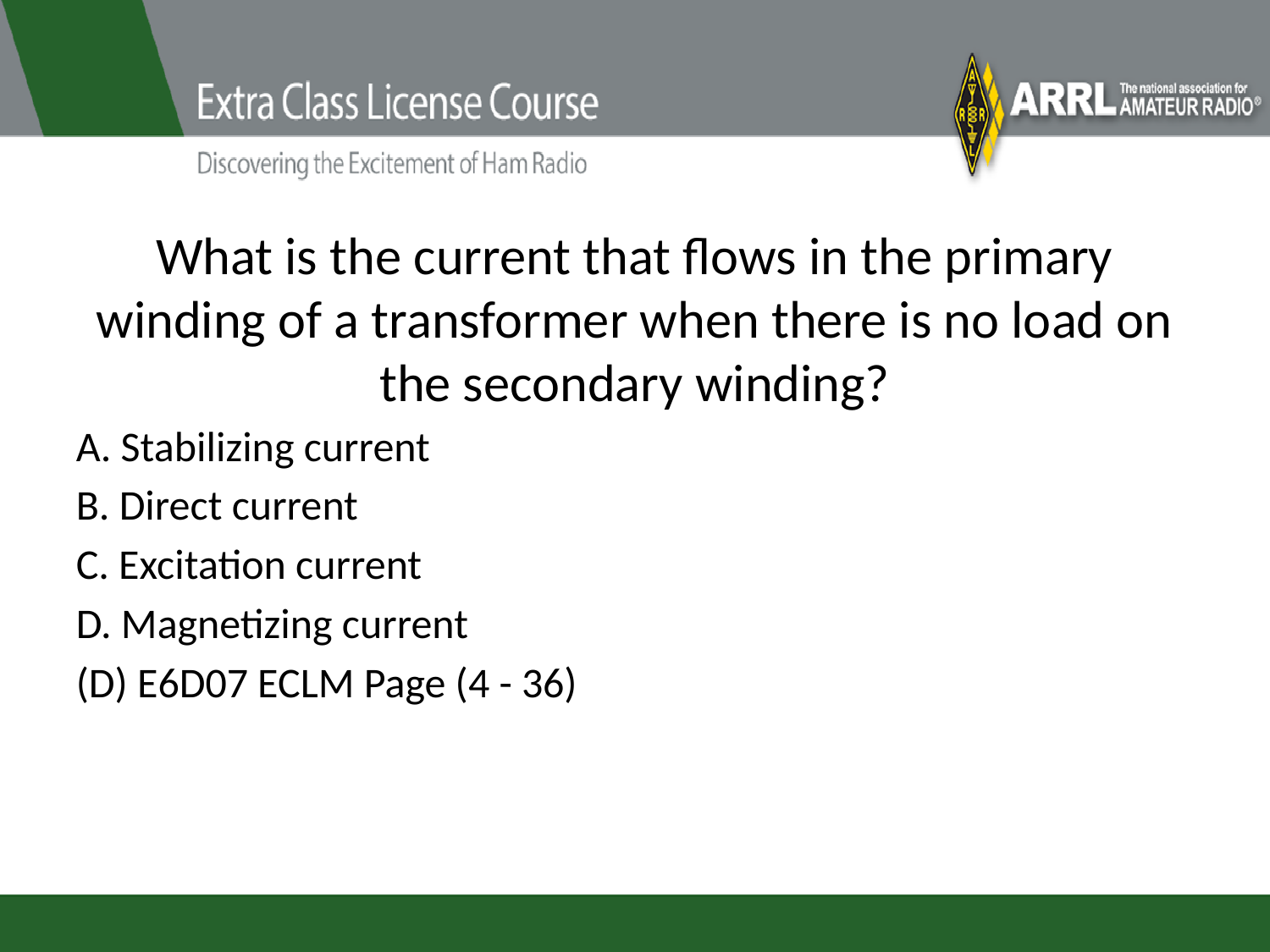

# What is the current that flows in the primary winding of a transformer when there is no load on the secondary winding?
A. Stabilizing current
B. Direct current
C. Excitation current
D. Magnetizing current
(D) E6D07 ECLM Page (4 - 36)